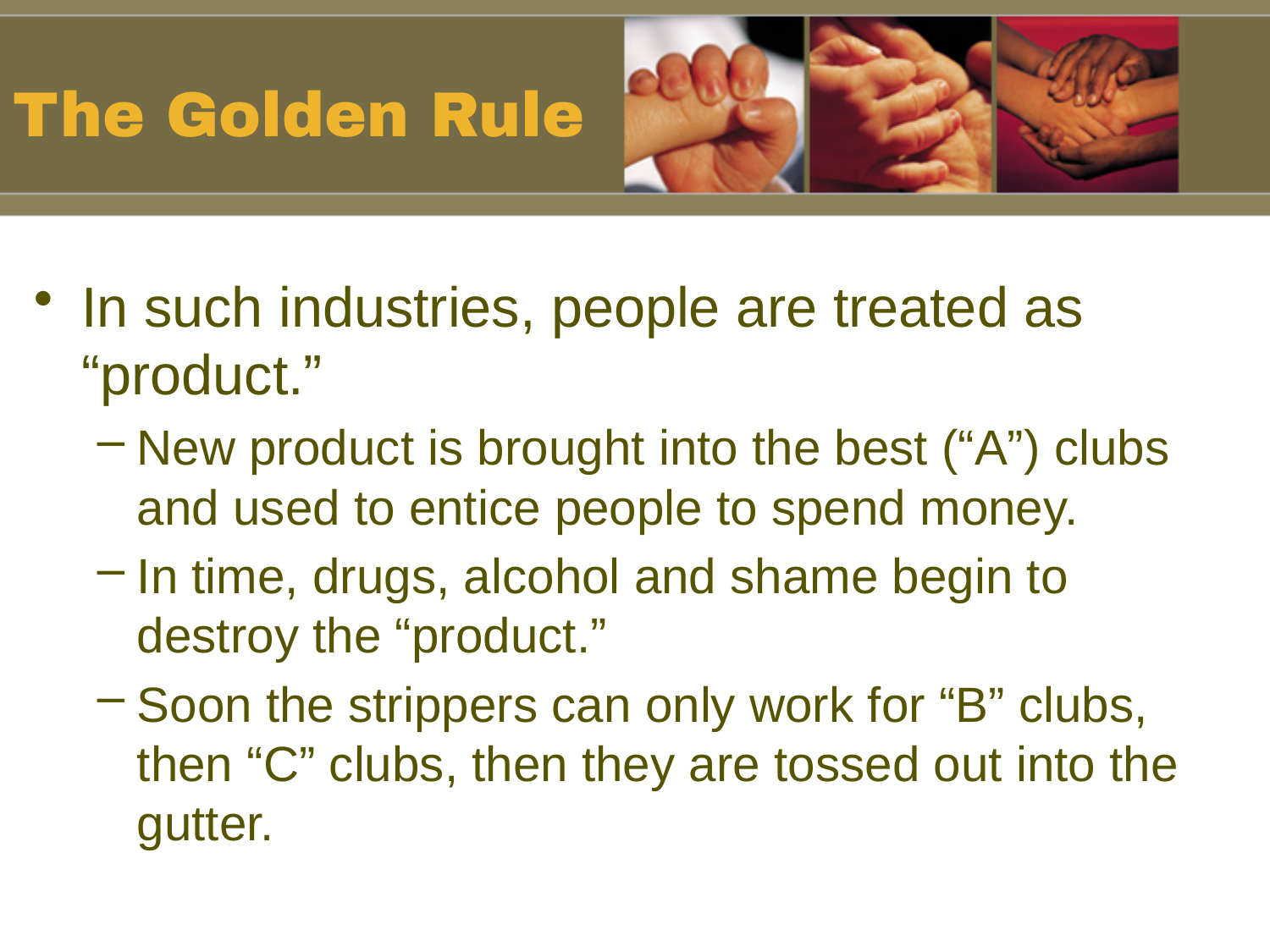

# The Golden Rule
In such industries, people are treated as “product.”
New product is brought into the best (“A”) clubs and used to entice people to spend money.
In time, drugs, alcohol and shame begin to destroy the “product.”
Soon the strippers can only work for “B” clubs, then “C” clubs, then they are tossed out into the gutter.